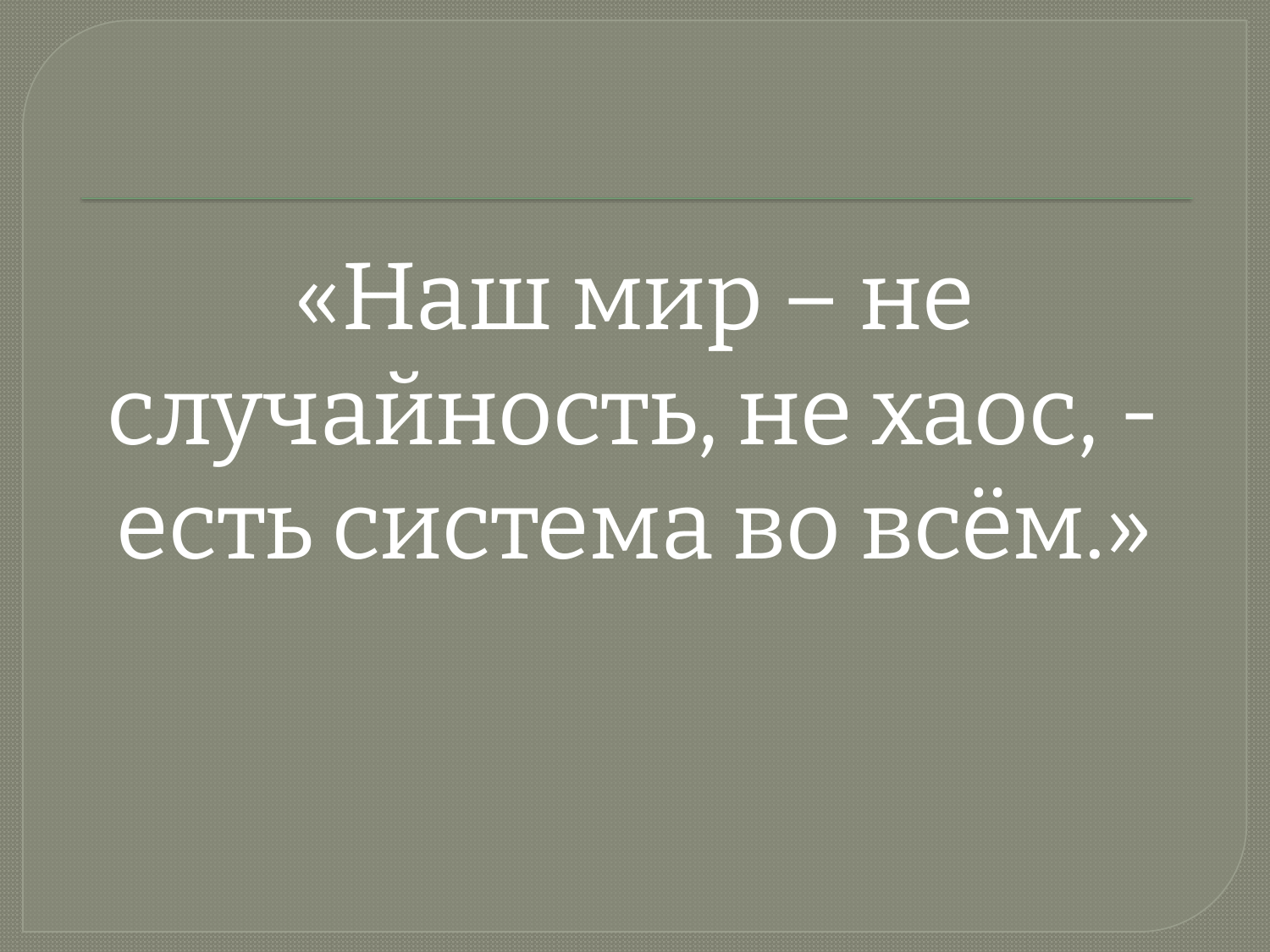

#
«Наш мир – не случайность, не хаос, - есть система во всём.»